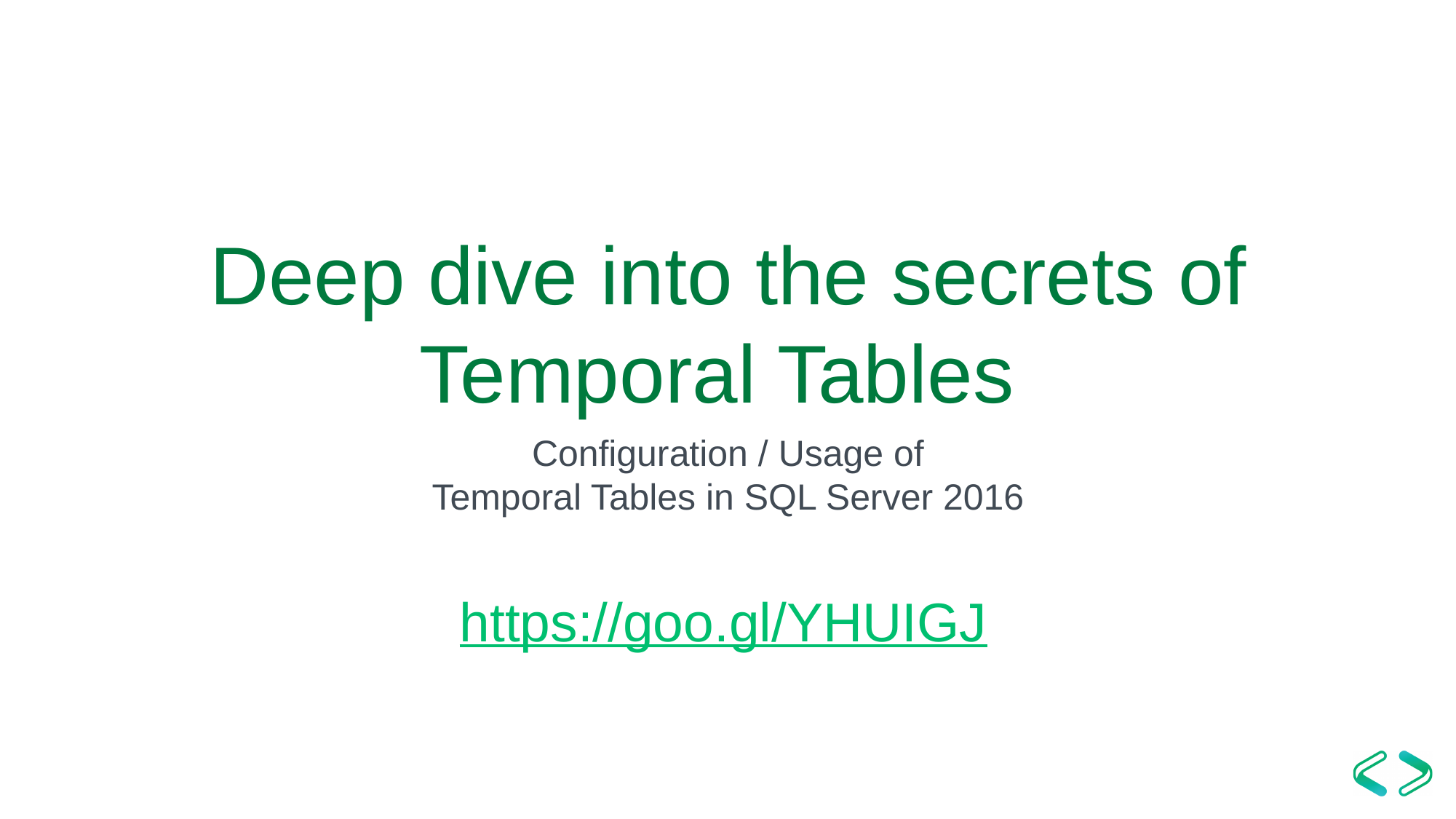

# Deep dive into the secrets of Temporal Tables
Configuration / Usage of
Temporal Tables in SQL Server 2016
https://goo.gl/YHUIGJ